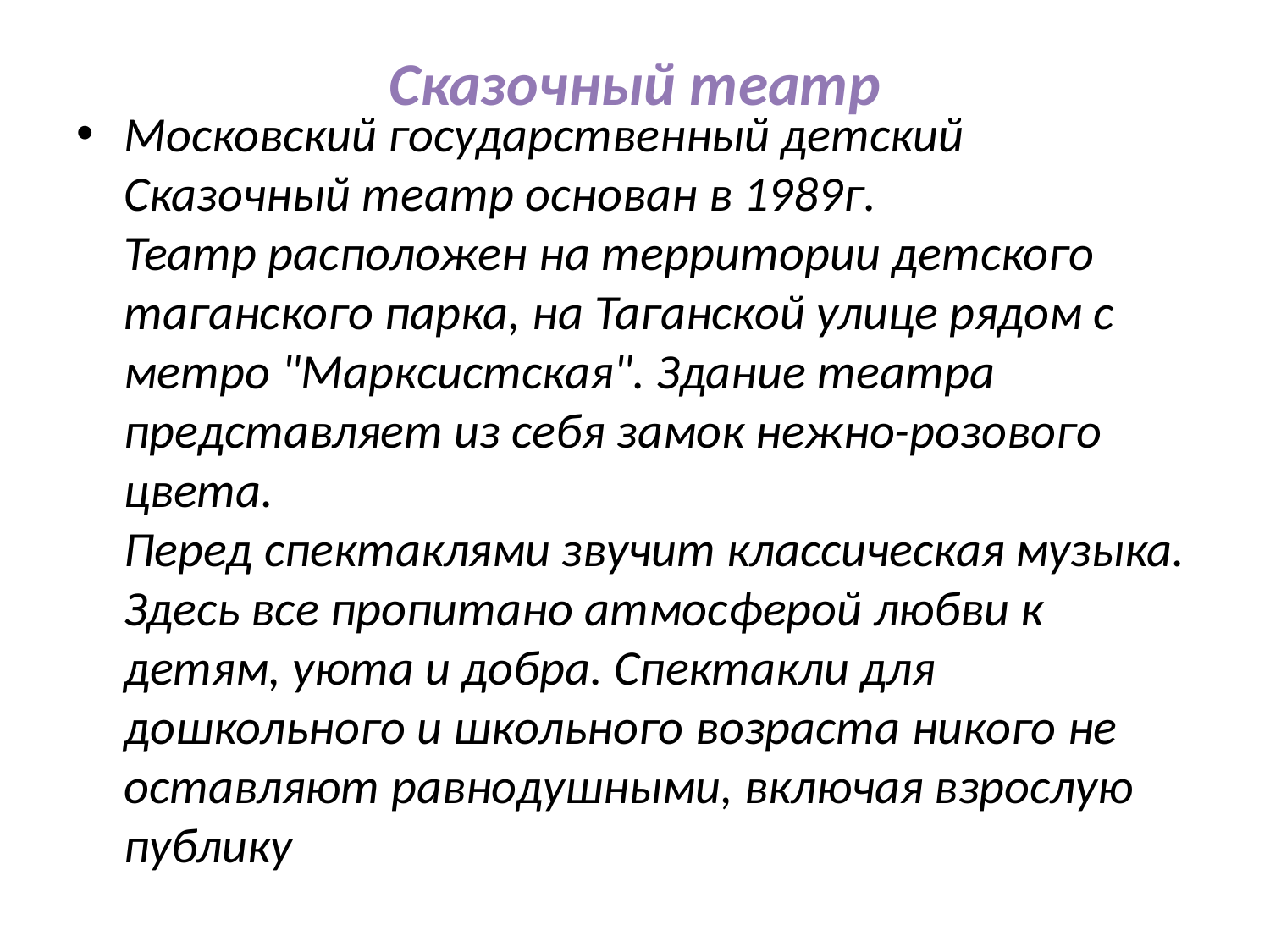

# Сказочный театр
Московский государственный детский Сказочный театр основан в 1989г.
Театр расположен на территории детского таганского парка, на Таганской улице рядом с метро "Марксистская". Здание театра представляет из себя замок нежно-розового цвета.
Перед спектаклями звучит классическая музыка. Здесь все пропитано атмосферой любви к детям, уюта и добра. Спектакли для дошкольного и школьного возраста никого не оставляют равнодушными, включая взрослую публику